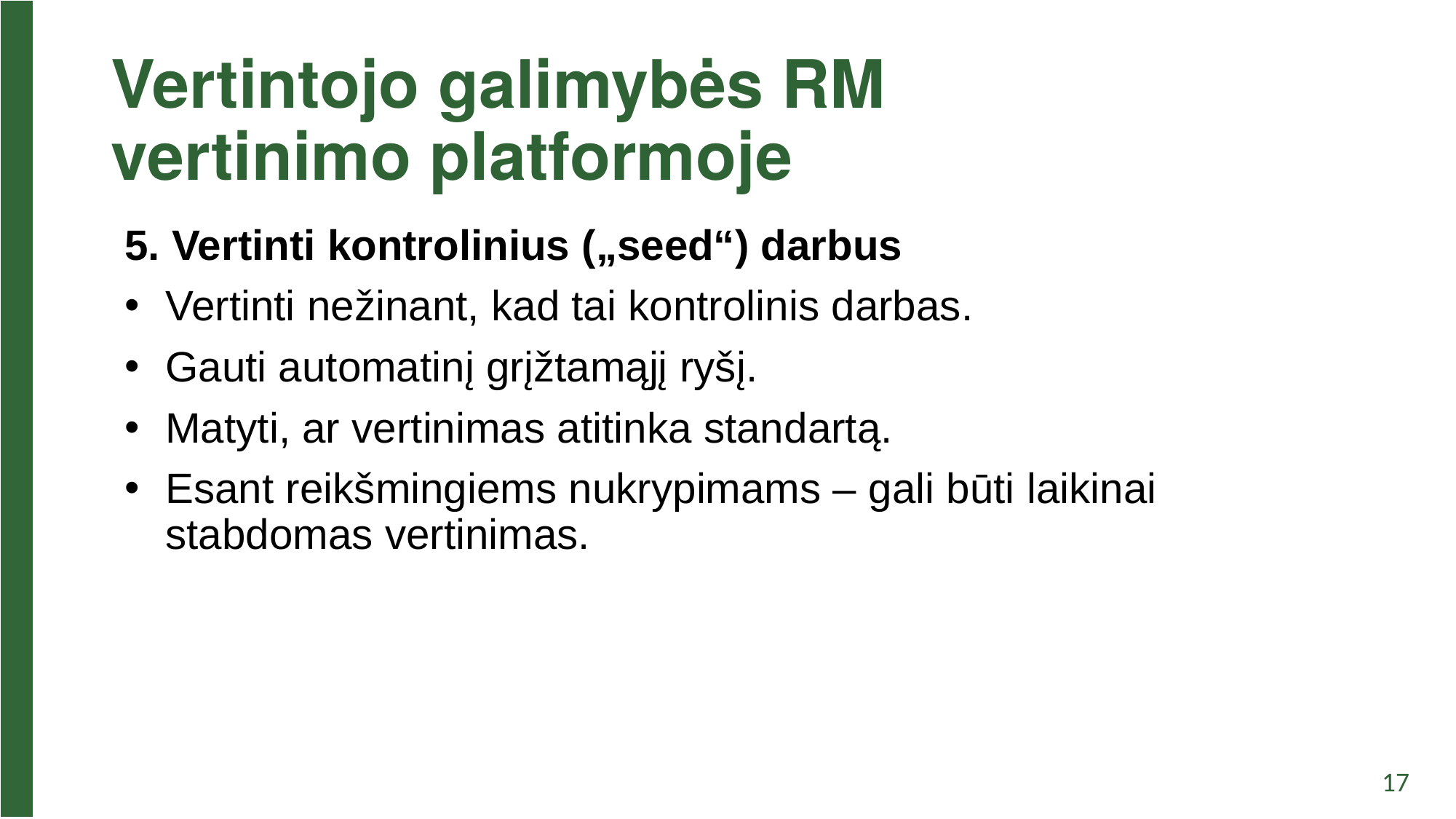

# Vertintojo galimybės RM vertinimo platformoje
5. Vertinti kontrolinius („seed“) darbus
Vertinti nežinant, kad tai kontrolinis darbas.
Gauti automatinį grįžtamąjį ryšį.
Matyti, ar vertinimas atitinka standartą.
Esant reikšmingiems nukrypimams – gali būti laikinai stabdomas vertinimas.

17